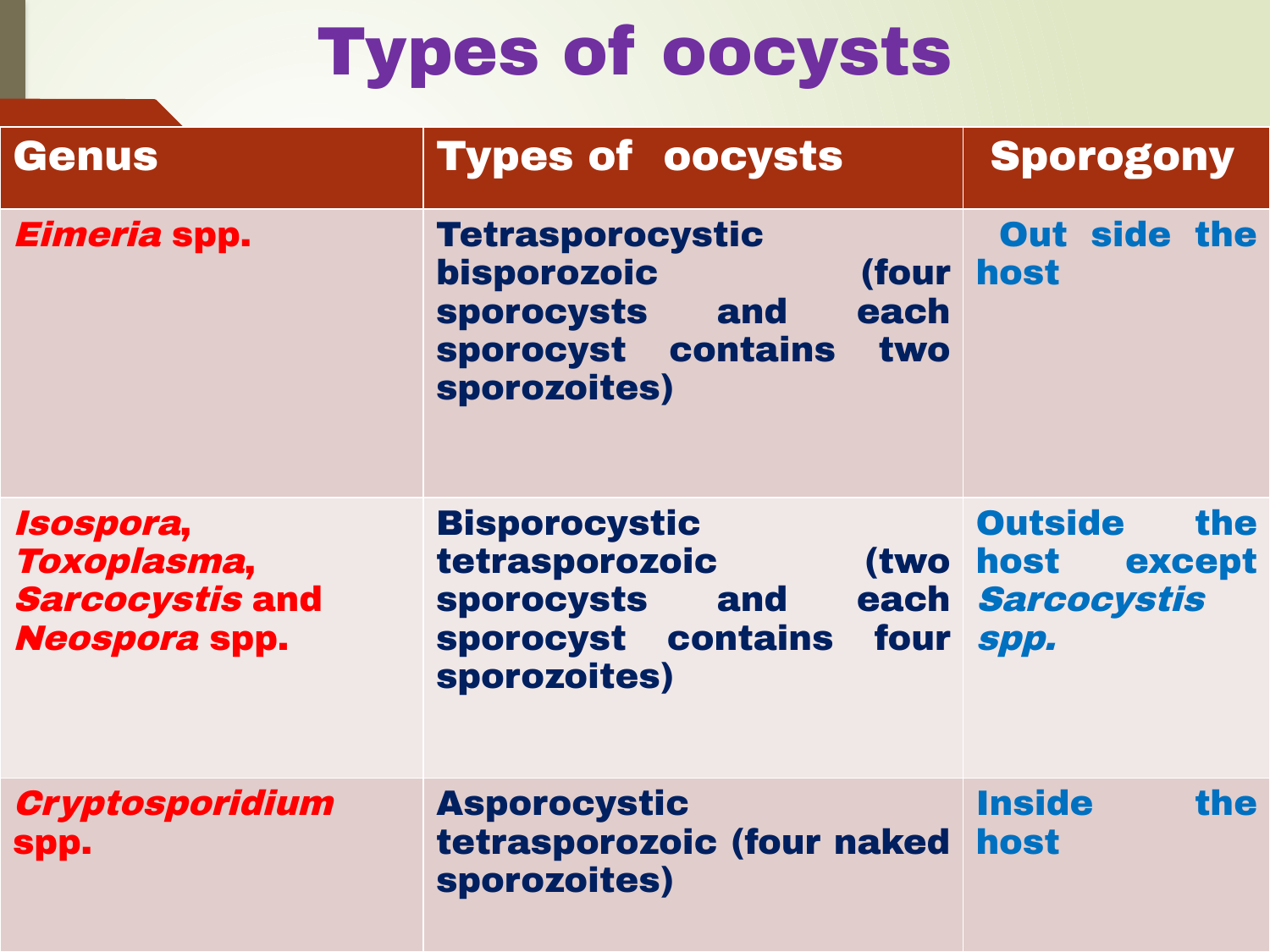

# Types of oocysts
| Genus | Types of oocysts | Sporogony |
| --- | --- | --- |
| Eimeria spp. | Tetrasporocystic bisporozoic (four sporocysts and each sporocyst contains two sporozoites) | Out side the host |
| Isospora, Toxoplasma, Sarcocystis and Neospora spp. | Bisporocystic tetrasporozoic (two sporocysts and each sporocyst contains four sporozoites) | Outside the host except Sarcocystis spp. |
| Cryptosporidium spp. | Asporocystic tetrasporozoic (four naked sporozoites) | Inside the host |